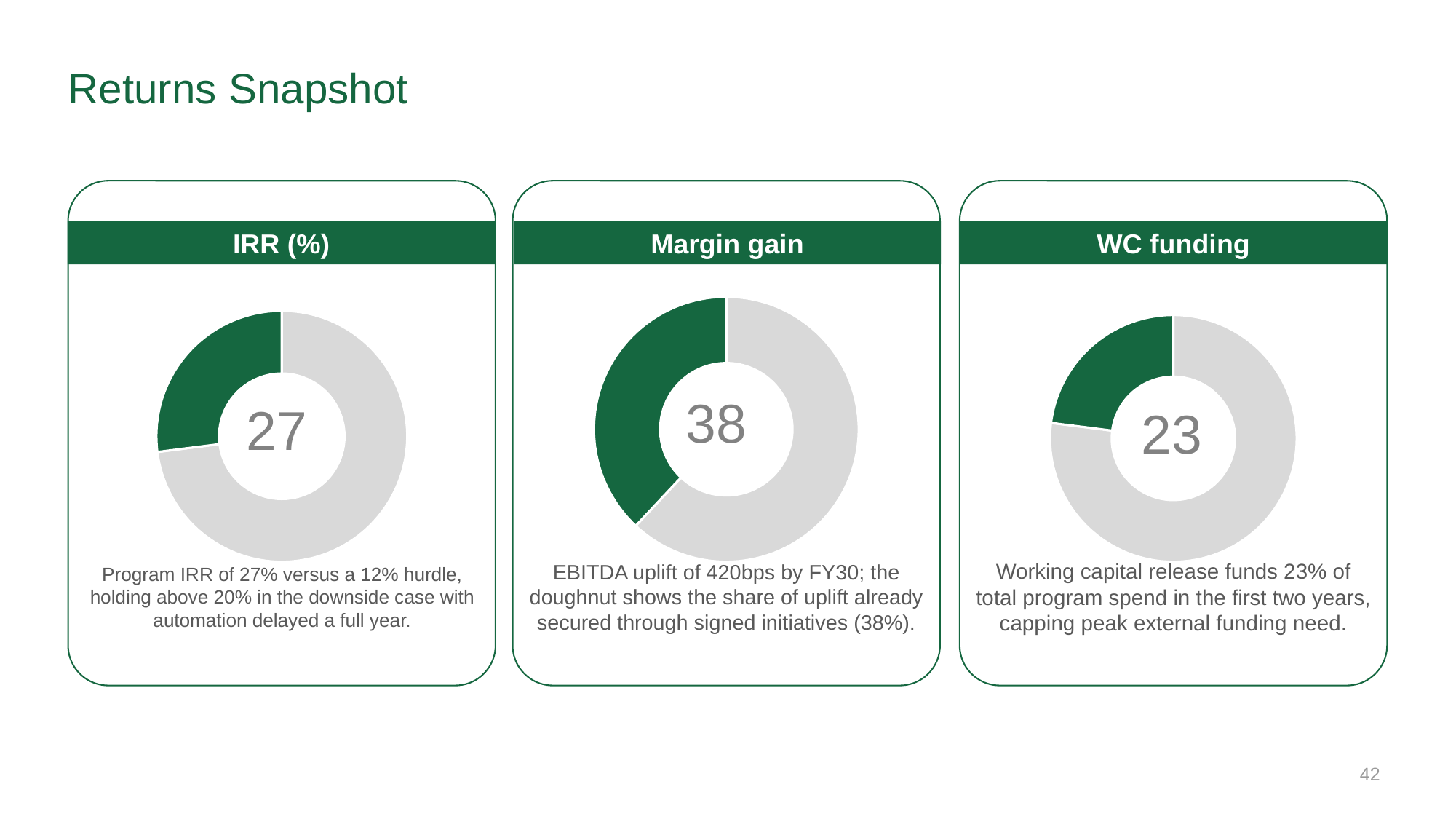

# Returns Snapshot

IRR (%)
Margin gain
WC funding

### Chart

| Category | IRR |
|---|---|
| Achieved | 73.0 |
| Remaining | 27.0 |

### Chart

| Category | Uplift secured |
|---|---|
| Secured | 62.0 |
| Remaining | 38.0 |

### Chart

| Category | WC funding |
|---|---|
| Funded by WC | 77.0 |
| Other | 23.0 |
Program IRR of 27% versus a 12% hurdle, holding above 20% in the downside case with automation delayed a full year.
EBITDA uplift of 420bps by FY30; the doughnut shows the share of uplift already secured through signed initiatives (38%).
Working capital release funds 23% of total program spend in the first two years, capping peak external funding need.
42